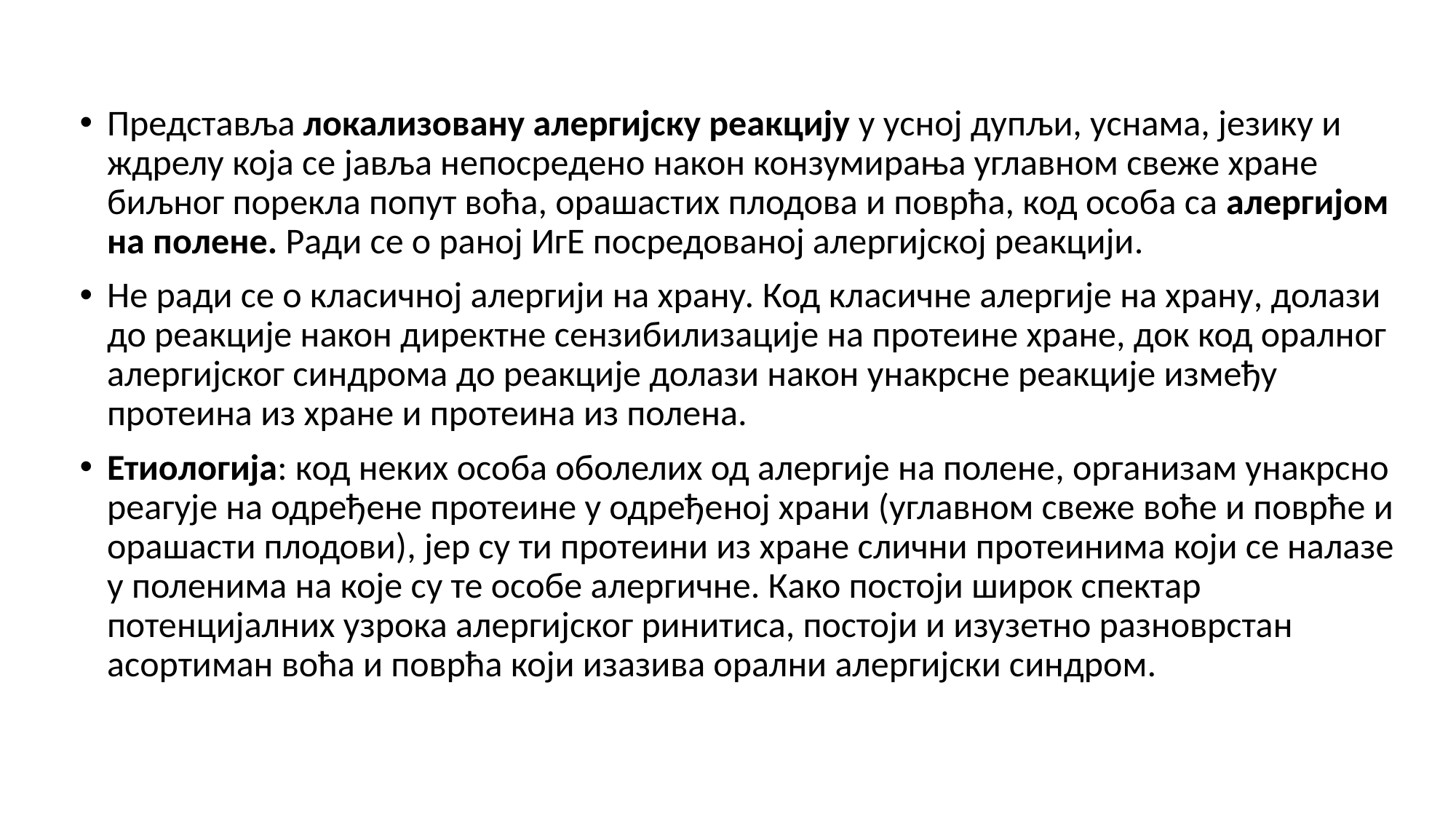

Представља локализовану алергијску реакцију у усној дупљи, уснама, језику и ждрелу која се јавља непосредено након конзумирања углавном свеже хране биљног порекла попут воћа, орашастих плодова и поврћа, код особа са алергијом на полене. Ради се о раној ИгЕ посредованој алергијској реакцији.
Не ради се о класичној алергији на храну. Код класичне алергије на храну, долази до реакције након директне сензибилизације на протеине хране, док код оралног алергијског синдрома до реакције долази након унакрсне реакције између протеина из хране и протеина из полена.
Етиологија: код неких особа оболелих од алергије на полене, организам унакрсно реагује на одређене протеине у одређеној храни (углавном свеже воће и поврће и орашасти плодови), јер су ти протеини из хране слични протеинима који се налазе у поленима на које су те особе алергичне. Како постоји широк спектар потенцијалних узрока алергијског ринитиса, постоји и изузетно разноврстан асортиман воћа и поврћа који изазива орални алергијски синдром.